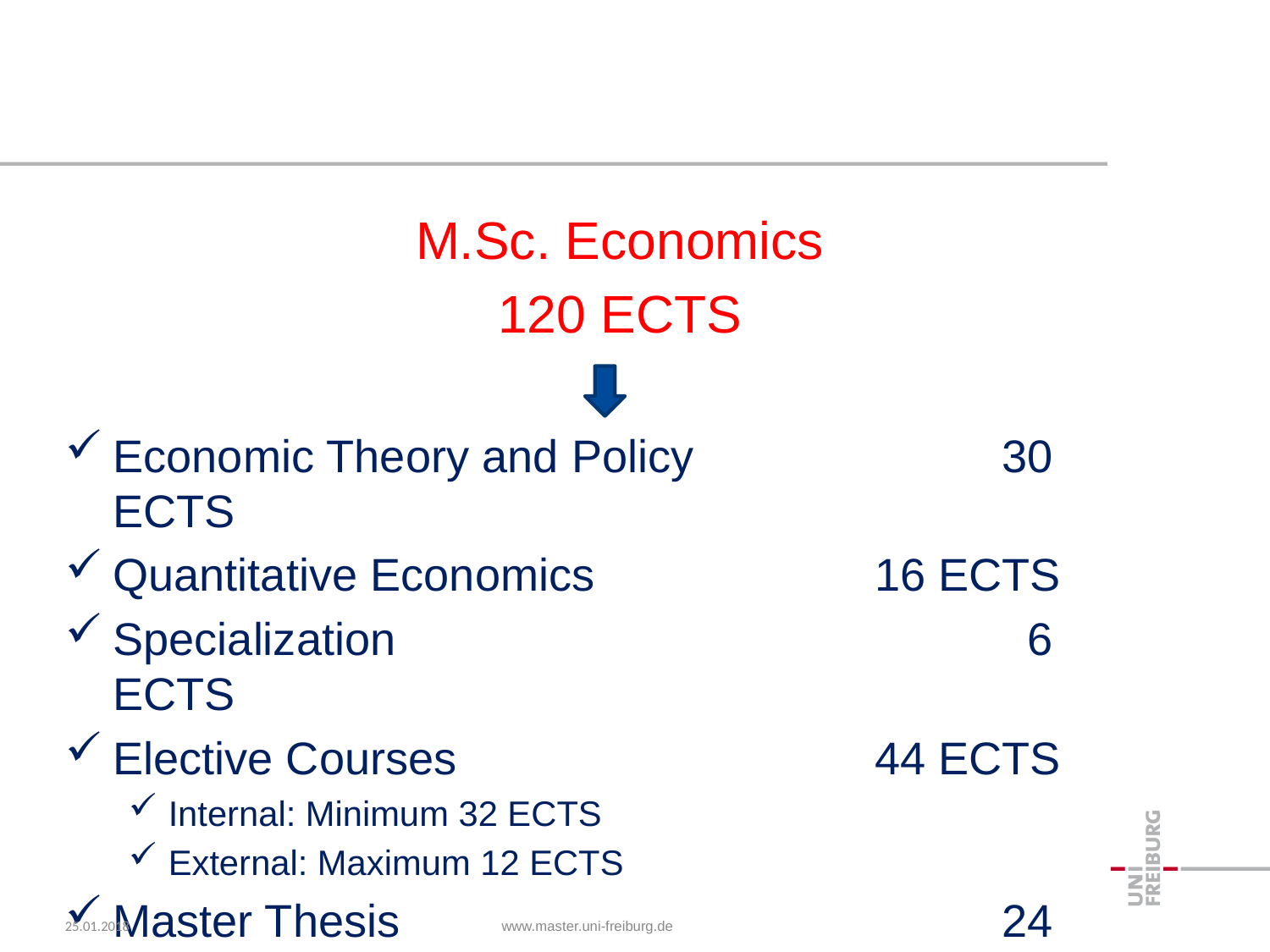

M.Sc. Economics
120 ECTS

Economic Theory and Policy	  		30 ECTS
Quantitative Economics			16 ECTS
Specialization					  6 ECTS
Elective Courses				44 ECTS
Internal: Minimum 32 ECTS
External: Maximum 12 ECTS
Master Thesis					24 ECTS

25.01.2018
www.master.uni-freiburg.de
32